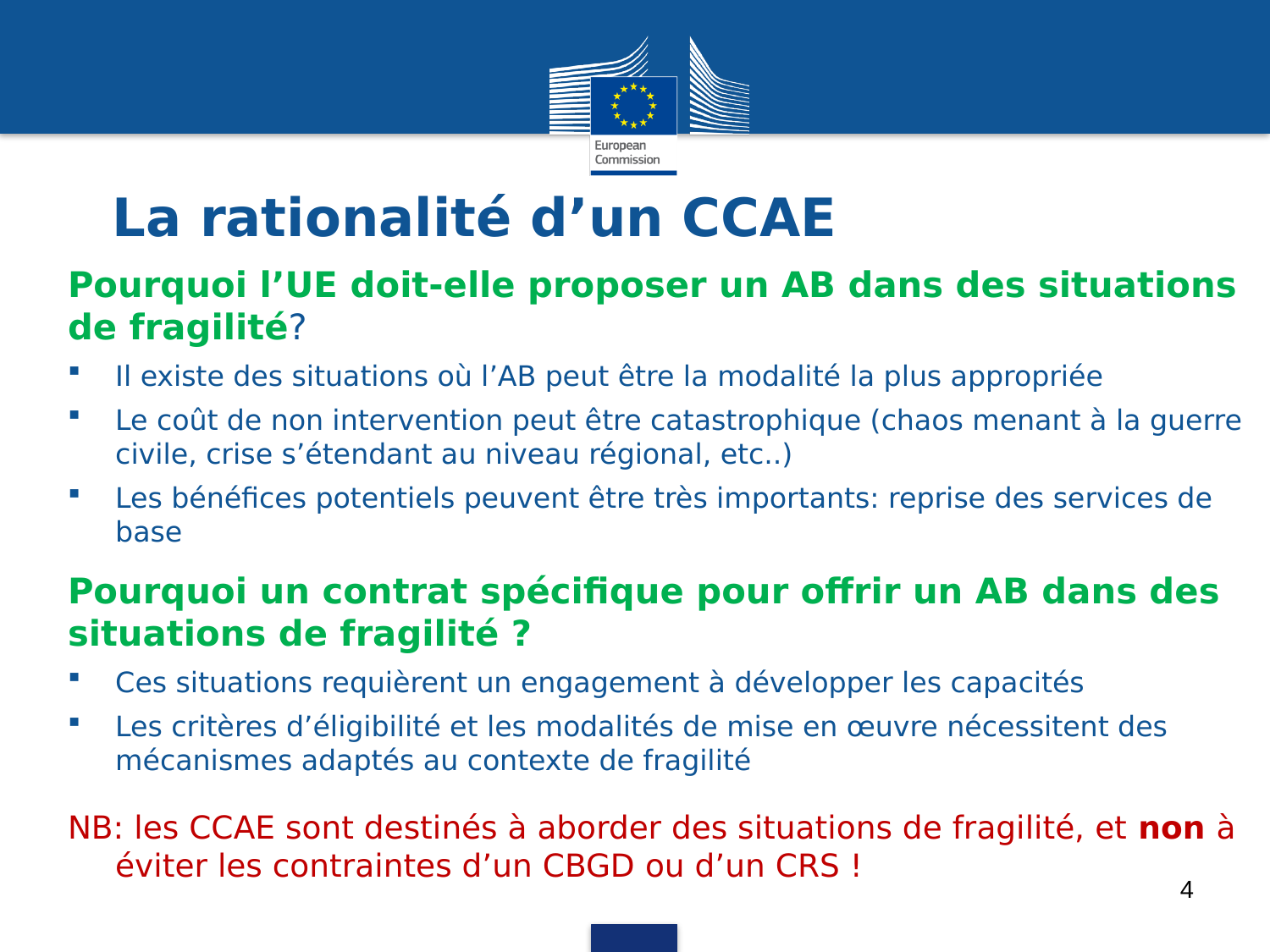

# La rationalité d’un CCAE
Pourquoi l’UE doit-elle proposer un AB dans des situations de fragilité?
Il existe des situations où l’AB peut être la modalité la plus appropriée
Le coût de non intervention peut être catastrophique (chaos menant à la guerre civile, crise s’étendant au niveau régional, etc..)
Les bénéfices potentiels peuvent être très importants: reprise des services de base
Pourquoi un contrat spécifique pour offrir un AB dans des situations de fragilité ?
Ces situations requièrent un engagement à développer les capacités
Les critères d’éligibilité et les modalités de mise en œuvre nécessitent des mécanismes adaptés au contexte de fragilité

NB: les CCAE sont destinés à aborder des situations de fragilité, et non à éviter les contraintes d’un CBGD ou d’un CRS !

4